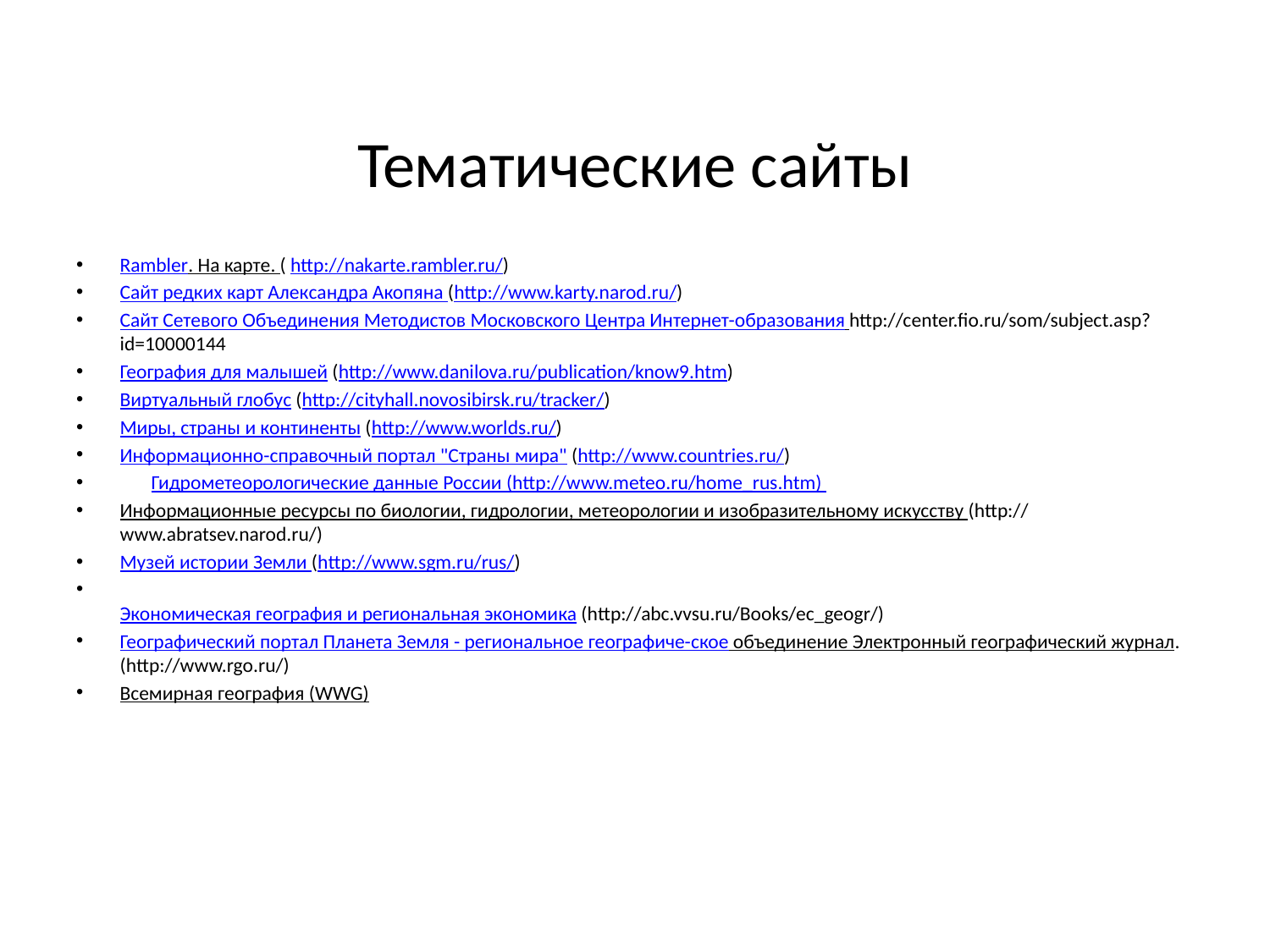

Тематические сайты

Rambler. На карте. ( http://nakarte.rambler.ru/)
Сайт редких карт Александра Акопяна (http://www.karty.narod.ru/)
Сайт Сетевого Объединения Методистов Московского Центра Интернет-образования http://center.fio.ru/som/subject.asp?id=10000144
География для малышей (http://www.danilova.ru/publication/know9.htm)
Виртуальный глобус (http://cityhall.novosibirsk.ru/tracker/)
Миры, страны и континенты (http://www.worlds.ru/)
Информационно-справочный портал "Страны мира" (http://www.countries.ru/)
       Гидрометеорологические данные России (http://www.meteo.ru/home_rus.htm)
Информационные ресурсы по биологии, гидрологии, метеорологии и изобразительному искусству (http://www.abratsev.narod.ru/)
Музей истории Земли (http://www.sgm.ru/rus/)
Экономическая география и региональная экономика (http://abc.vvsu.ru/Books/ec_geogr/)
Географический портал Планета Земля - региональное географиче-ское объединение Электронный географический журнал. (http://www.rgo.ru/)
Всемирная география (WWG)